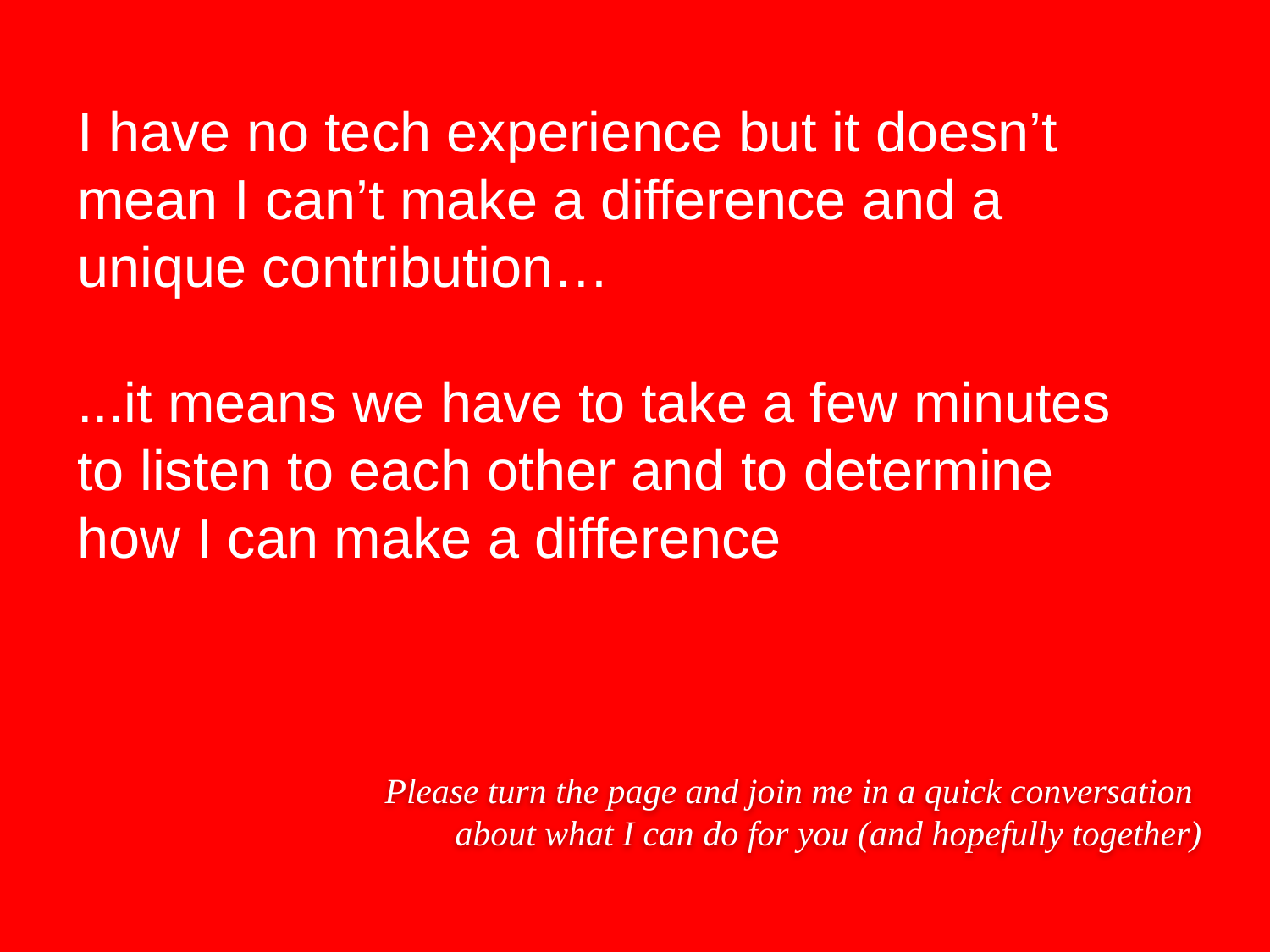

I have no tech experience but it doesn’t mean I can’t make a difference and a unique contribution…

...it means we have to take a few minutes to listen to each other and to determine how I can make a difference
Please turn the page and join me in a quick conversation
about what I can do for you (and hopefully together)